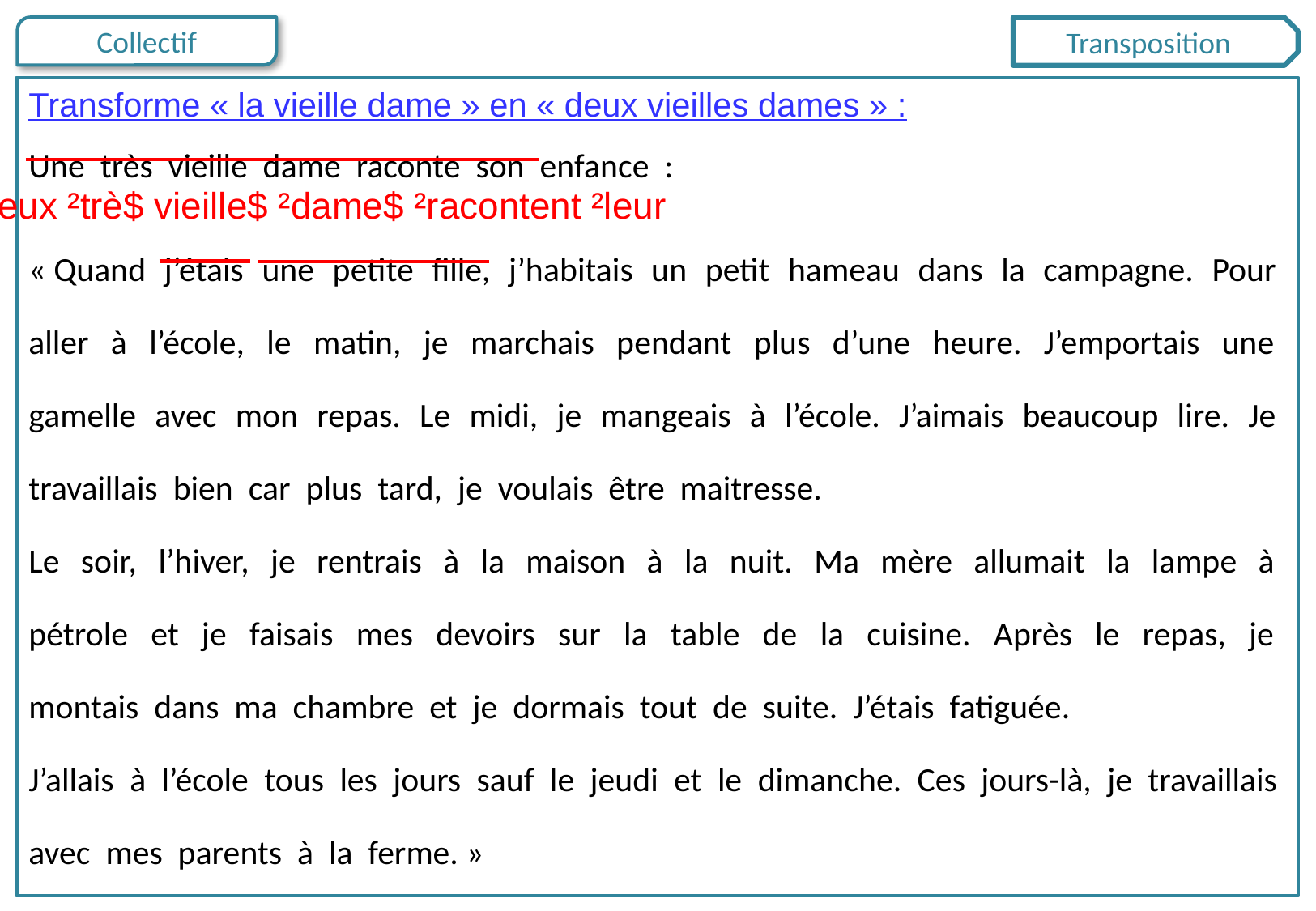

Transposition
Transforme « la vieille dame » en « deux vieilles dames » :
Une  très  vieille  dame  raconte  son  enfance  :
« Quand  j’étais  une  petite  fille,  j’habitais  un  petit  hameau  dans  la  campagne.  Pour  aller  à  l’école,  le  matin,  je  marchais  pendant  plus  d’une  heure.  J’emportais  une  gamelle  avec  mon  repas.  Le  midi,  je  mangeais  à  l’école.  J’aimais  beaucoup  lire.  Je  travaillais  bien  car  plus  tard,  je  voulais  être  maitresse.
Le  soir,  l’hiver,  je  rentrais  à  la  maison  à  la  nuit.  Ma  mère  allumait  la  lampe  à  pétrole  et  je  faisais  mes  devoirs  sur  la  table  de  la  cuisine.  Après  le  repas,  je  montais  dans  ma  chambre  et  je  dormais  tout  de  suite.  J’étais  fatiguée.
J’allais  à  l’école  tous  les  jours  sauf  le  jeudi  et  le  dimanche.  Ces  jours-là,  je  travaillais  avec  mes  parents  à  la  ferme. »
Deux ²trè$ vieille$ ²dame$ ²racontent ²leur